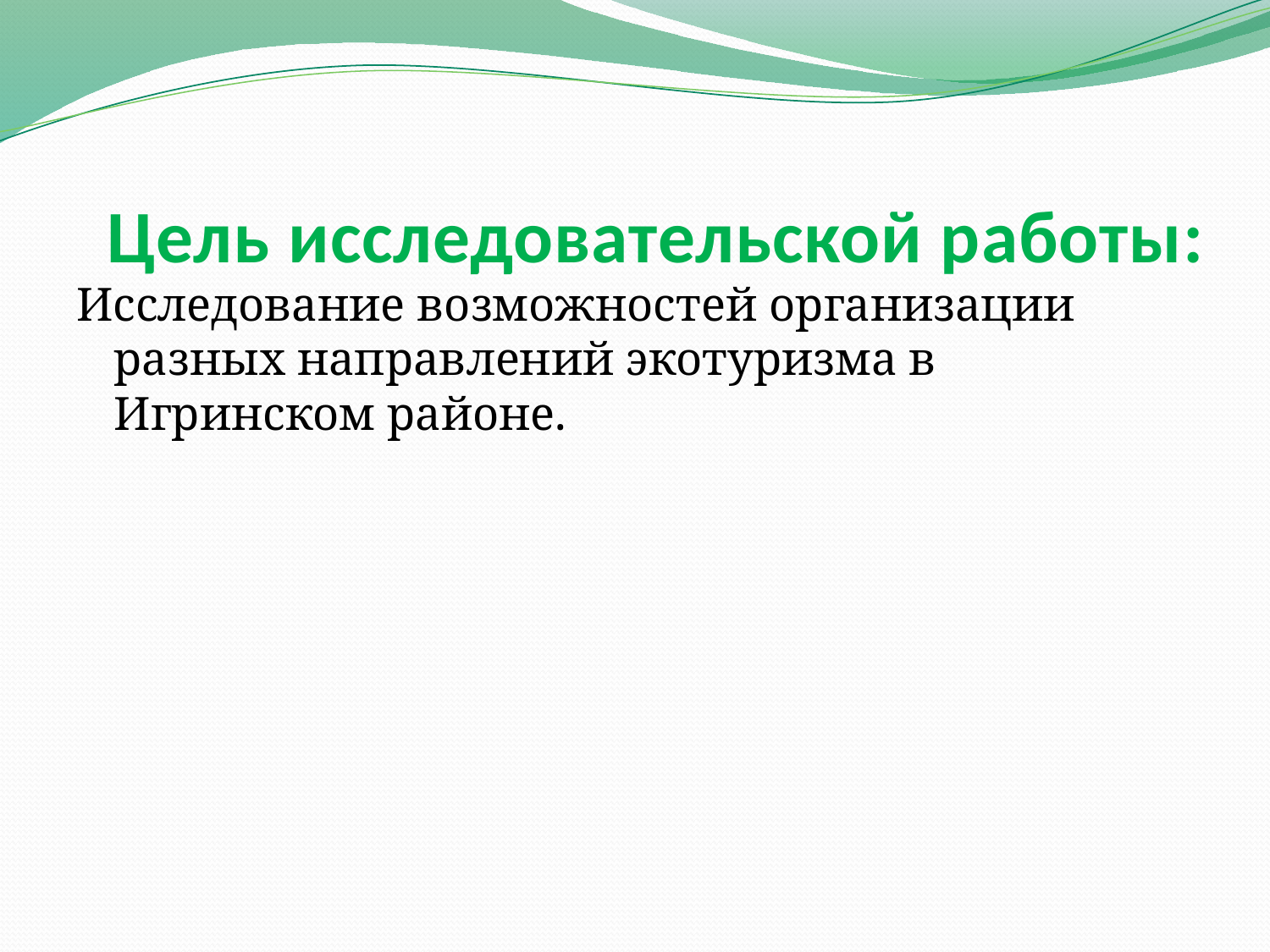

#
Цель исследовательской работы:
Исследование возможностей организации разных направлений экотуризма в Игринском районе.